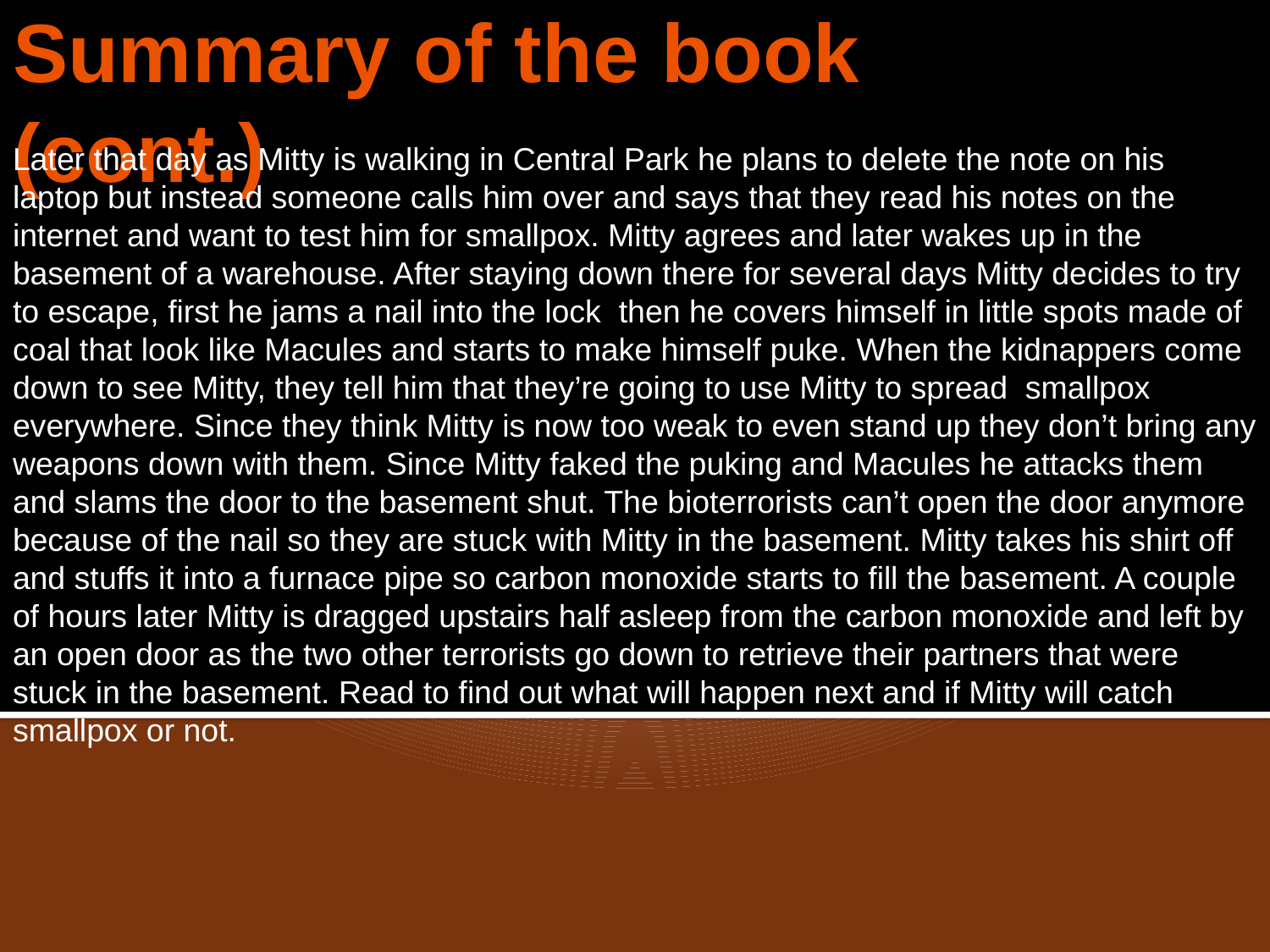

# Summary of the book (cont.)
Later that day as Mitty is walking in Central Park he plans to delete the note on his laptop but instead someone calls him over and says that they read his notes on the internet and want to test him for smallpox. Mitty agrees and later wakes up in the basement of a warehouse. After staying down there for several days Mitty decides to try to escape, first he jams a nail into the lock  then he covers himself in little spots made of coal that look like Macules and starts to make himself puke. When the kidnappers come down to see Mitty, they tell him that they’re going to use Mitty to spread  smallpox everywhere. Since they think Mitty is now too weak to even stand up they don’t bring any weapons down with them. Since Mitty faked the puking and Macules he attacks them and slams the door to the basement shut. The bioterrorists can’t open the door anymore because of the nail so they are stuck with Mitty in the basement. Mitty takes his shirt off and stuffs it into a furnace pipe so carbon monoxide starts to fill the basement. A couple of hours later Mitty is dragged upstairs half asleep from the carbon monoxide and left by an open door as the two other terrorists go down to retrieve their partners that were stuck in the basement. Read to find out what will happen next and if Mitty will catch smallpox or not.